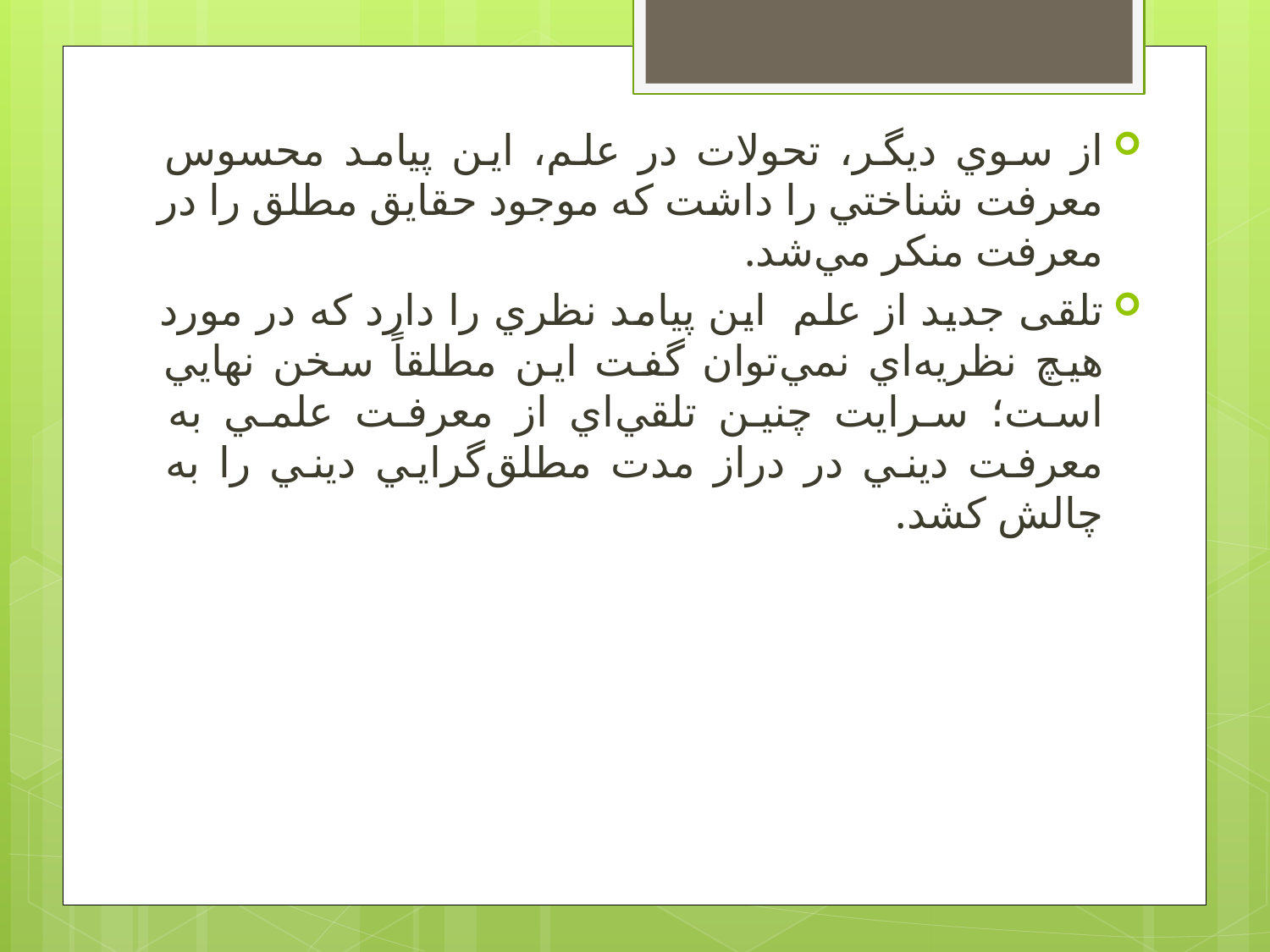

از سوي ديگر، تحولات در علم، اين پيامد محسوس معرفت شناختي را داشت که موجود حقايق مطلق را در معرفت منکر مي‌شد.
تلقی جدید از علم  اين پيامد نظري را دارد که در مورد هيچ نظريه‌اي نمي‌توان گفت اين مطلقاً سخن نهايي است؛ سرايت چنين تلقي‌اي از معرفت علمي به معرفت ديني در دراز مدت مطلق‌گرايي ديني را به چالش‌ ‌کشد.

#